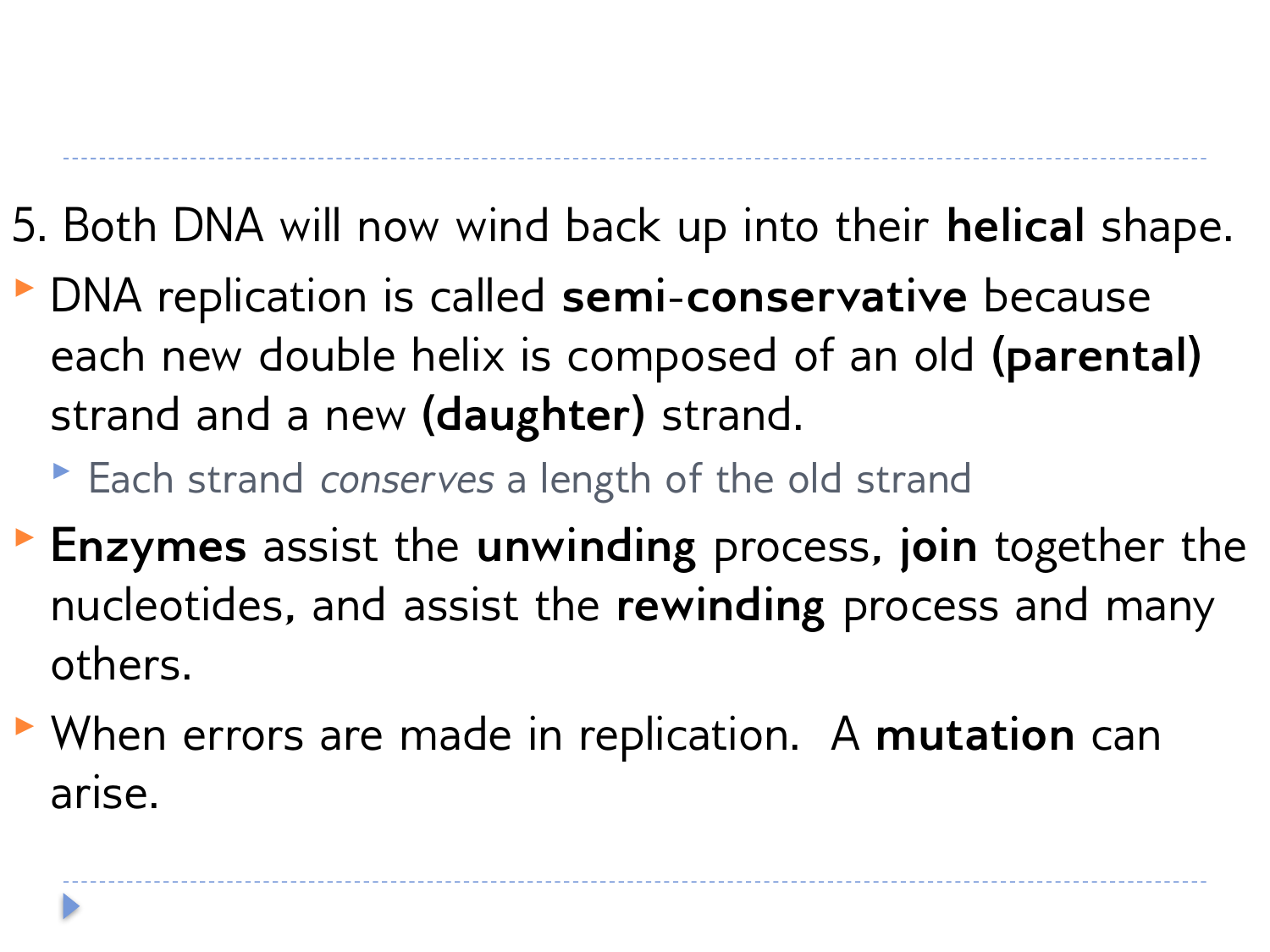

5. Both DNA will now wind back up into their helical shape.
DNA replication is called semi-conservative because each new double helix is composed of an old (parental) strand and a new (daughter) strand.
Each strand conserves a length of the old strand
Enzymes assist the unwinding process, join together the nucleotides, and assist the rewinding process and many others.
When errors are made in replication.  A mutation can arise.